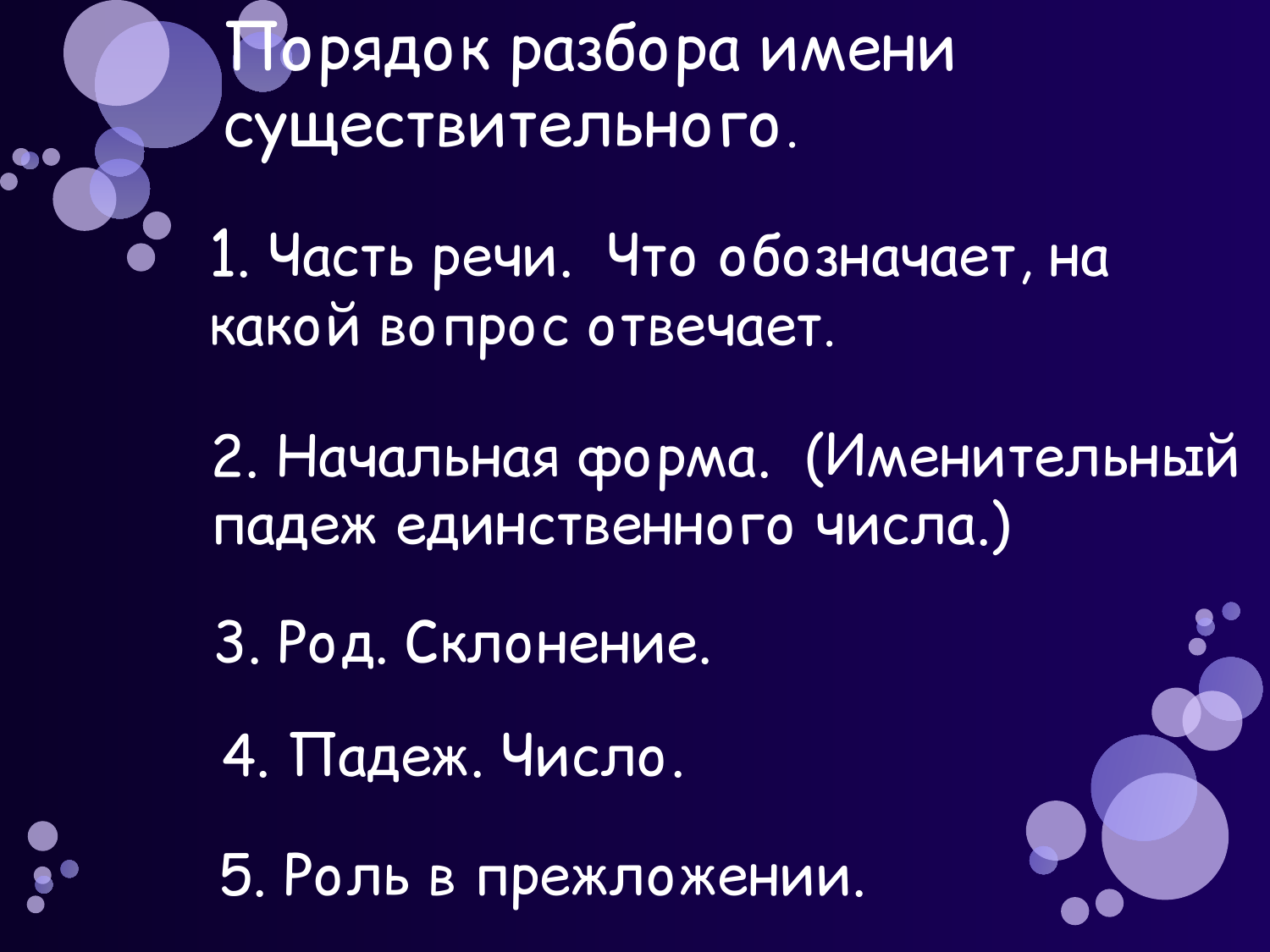

Порядок разбора имени
существительного.
1. Часть речи.  Что обозначает, на какой вопрос отвечает.
2. Начальная форма.  (Именительный падеж единственного числа.)
3. Род. Склонение.

4. Падеж. Число.

5. Роль в прежложении.